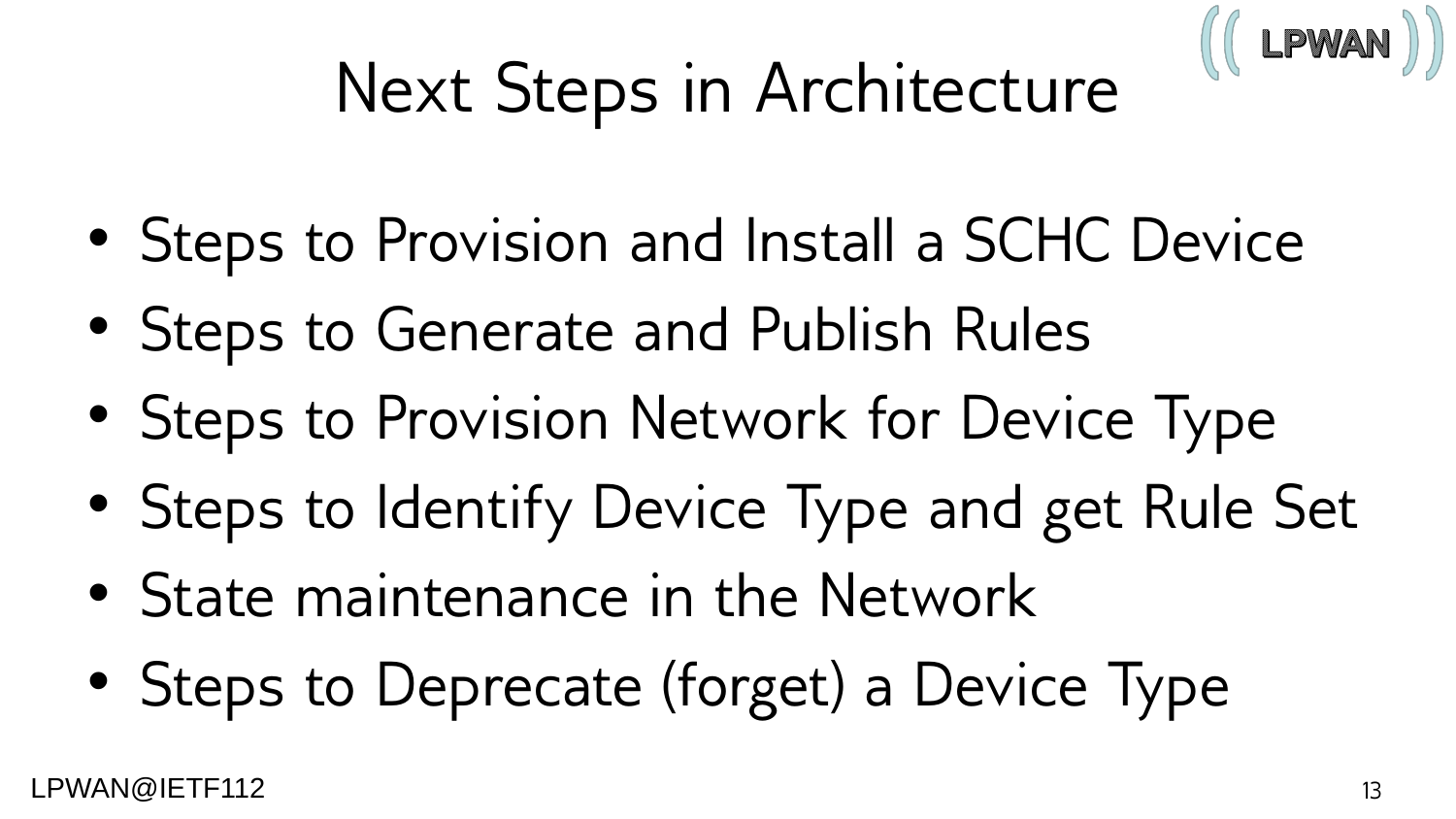

# Next Steps in Architecture
Steps to Provision and Install a SCHC Device
Steps to Generate and Publish Rules
Steps to Provision Network for Device Type
Steps to Identify Device Type and get Rule Set
State maintenance in the Network
Steps to Deprecate (forget) a Device Type
13